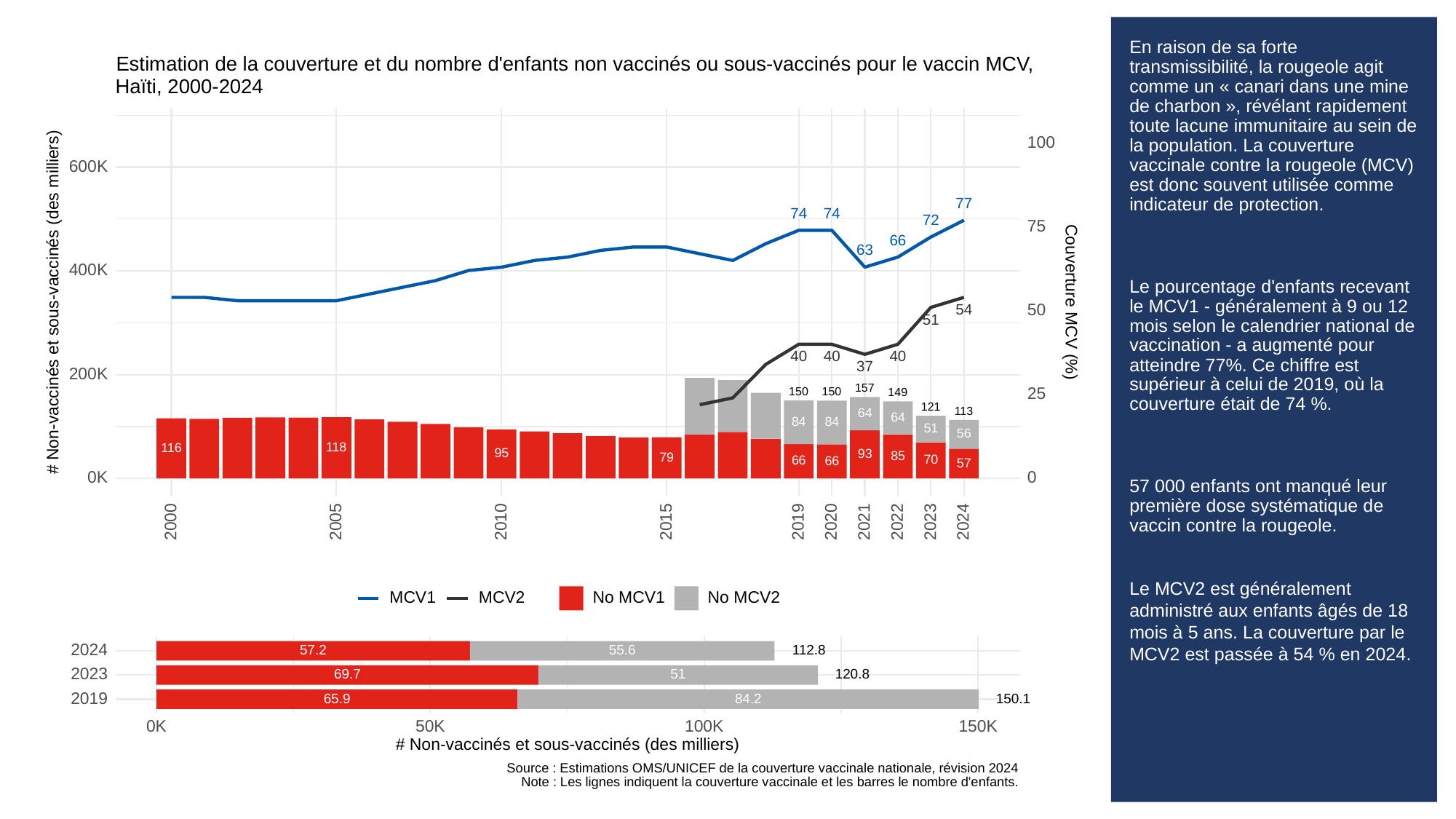

# En raison de sa forte transmissibilité, la rougeole agit comme un « canari dans une mine de charbon », révélant rapidement toute lacune immunitaire au sein de la population. La couverture vaccinale contre la rougeole (MCV) est donc souvent utilisée comme indicateur de protection.

Le pourcentage d'enfants recevant le MCV1 - généralement à 9 ou 12 mois selon le calendrier national de vaccination - a augmenté pour atteindre 77%. Ce chiffre est supérieur à celui de 2019, où la couverture était de 74 %.

57 000 enfants ont manqué leur première dose systématique de vaccin contre la rougeole.

Le MCV2 est généralement administré aux enfants âgés de 18 mois à 5 ans. La couverture par le MCV2 est passée à 54 % en 2024.

Estimation de la couverture et du nombre d'enfants non vaccinés ou sous-vaccinés pour le vaccin MCV,
Haïti, 2000-2024

100
600K

77
74
74
72

75
66
63
400K

# Non-vaccinés et sous-vaccinés (des milliers)
Couverture MCV (%)

50
54
51

40
40
40
37
200K

157
150
150
25
149

121
113
64
64

84
84

51

56

118
116

95
93
85
79
70
66
66
57
0K
0

2023
2000
2005
2010
2015
2019
2020
2021
2022
2024

MCV1
MCV2
No MCV1
No MCV2

2024
57.2
55.6
112.8

2023
69.7
51
120.8

2019
65.9
84.2
150.1

0K
50K
100K
150K
# Non-vaccinés et sous-vaccinés (des milliers)
Source : Estimations OMS/UNICEF de la couverture vaccinale nationale, révision 2024
Note : Les lignes indiquent la couverture vaccinale et les barres le nombre d'enfants.